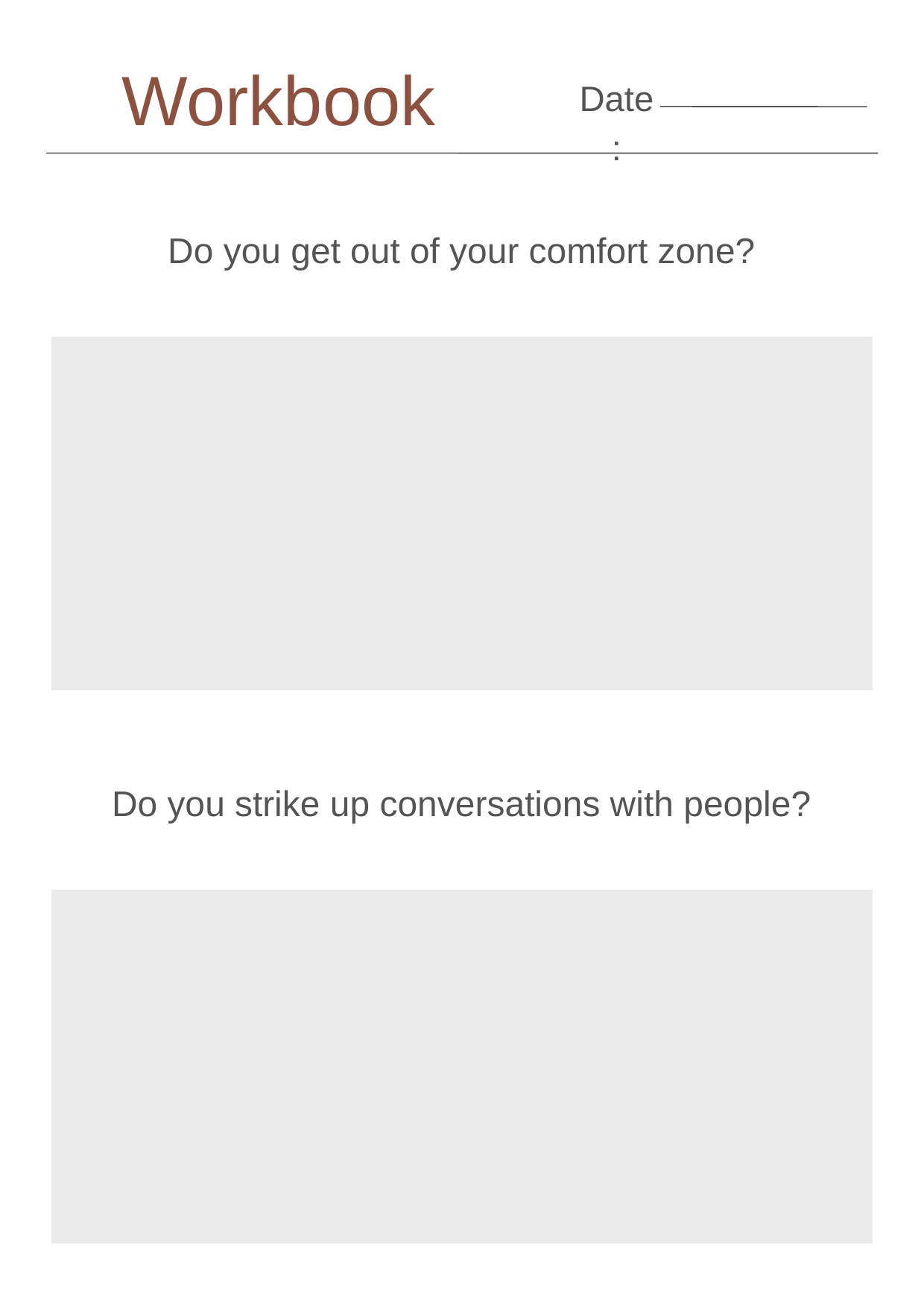

Workbook
Date:

Do you get out of your comfort zone?

Do you strike up conversations with people?